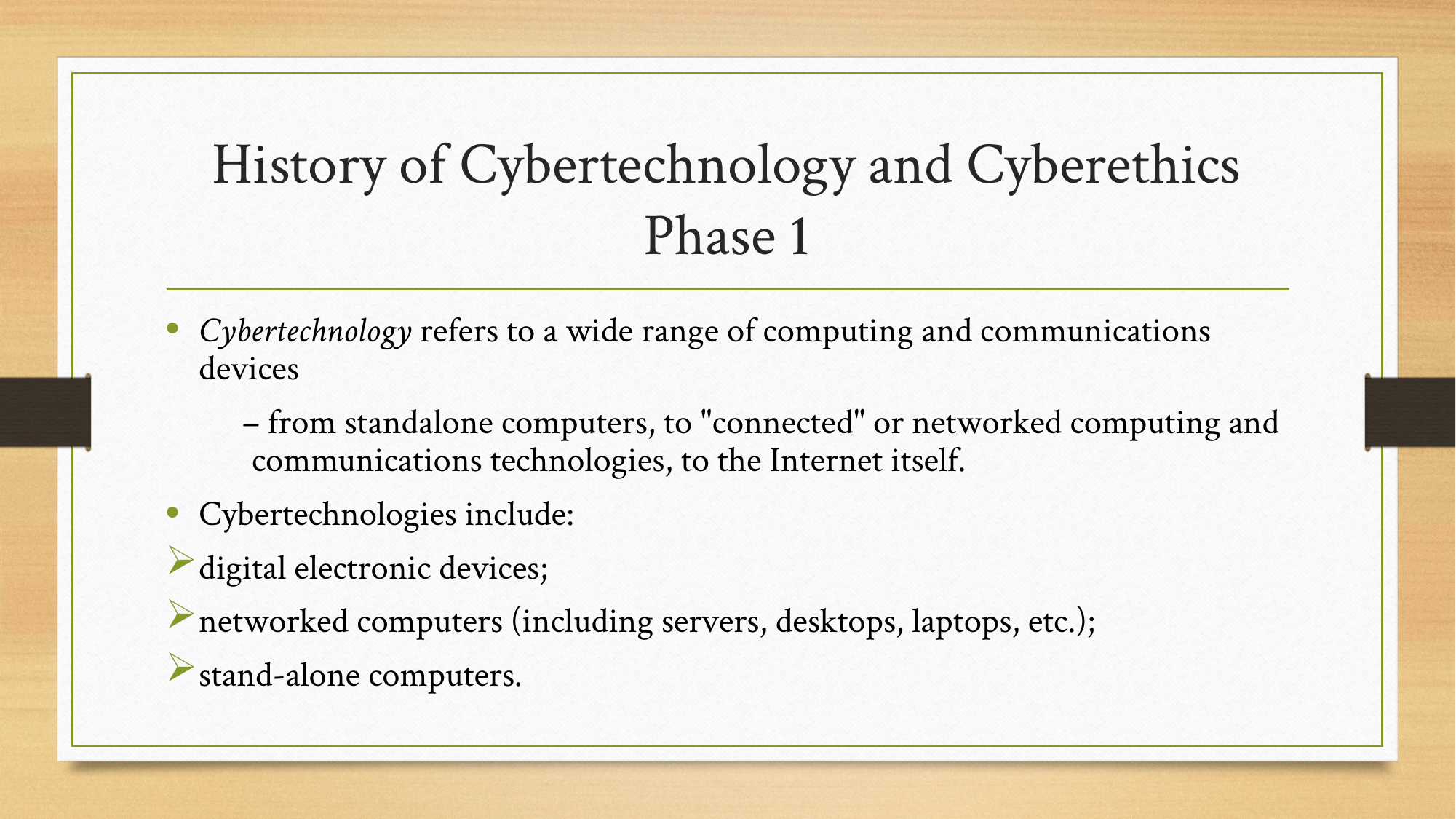

# History of Cybertechnology and Cyberethics Phase 1
Cybertechnology refers to a wide range of computing and communications devices
   – from standalone computers, to "connected" or networked computing and communications technologies, to the Internet itself.
Cybertechnologies include:
digital electronic devices;
networked computers (including servers, desktops, laptops, etc.);
stand-alone computers.